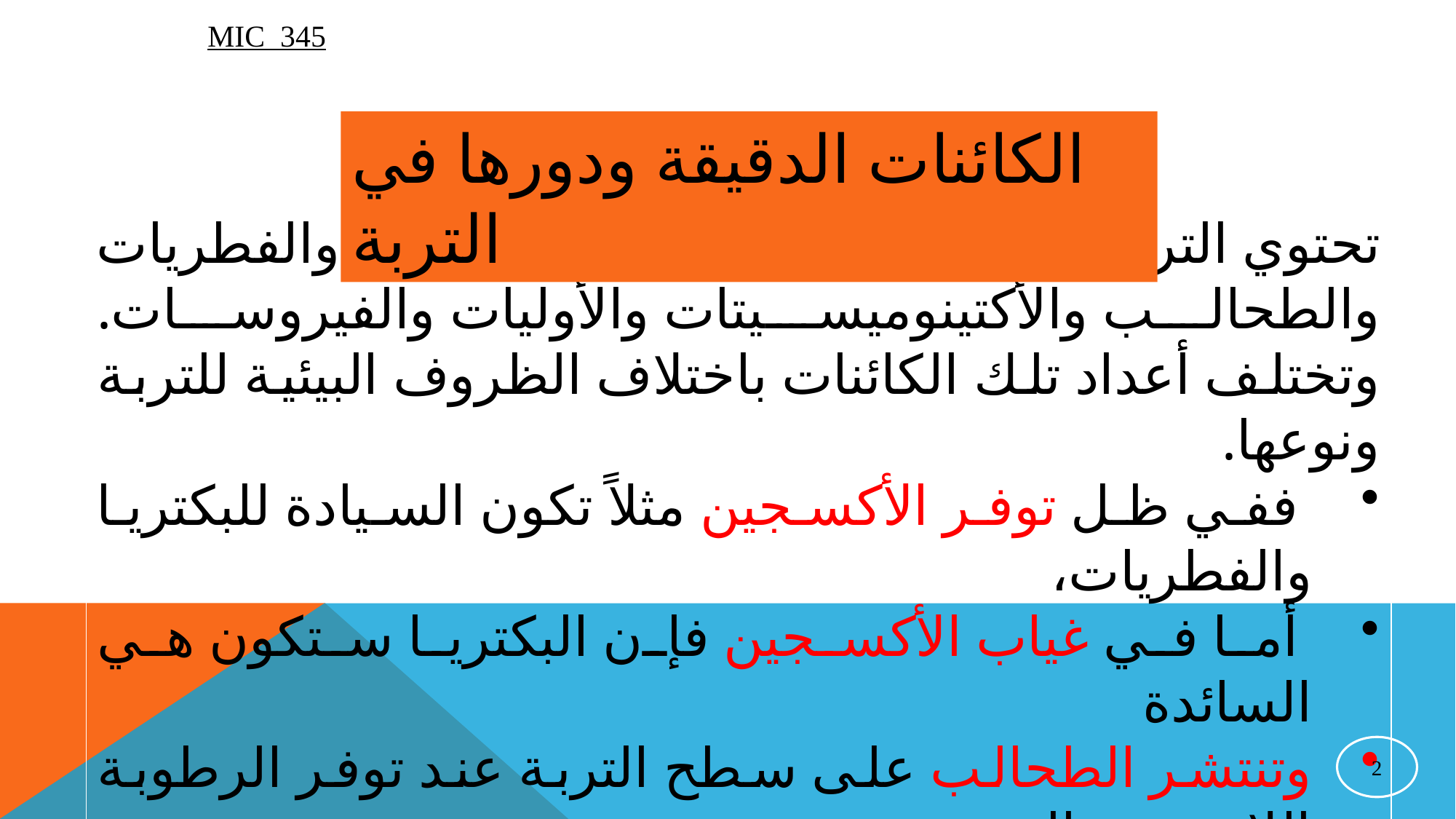

MIC  345
الكائنات الدقيقة ودورها في التربة
تحتوي التربة على أعداد كبيرة من البكتريا والفطريات والطحالب والأكتينوميسيتات والأوليات والفيروسات. وتختلف أعداد تلك الكائنات باختلاف الظروف البيئية للتربة ونوعها.
 ففي ظل توفر الأكسجين مثلاً تكون السيادة للبكتريا والفطريات،
 أما في غياب الأكسجين فإن البكتريا ستكون هي السائدة
وتنتشر الطحالب على سطح التربة عند توفر الرطوبة اللازمة مع الضوء.
2